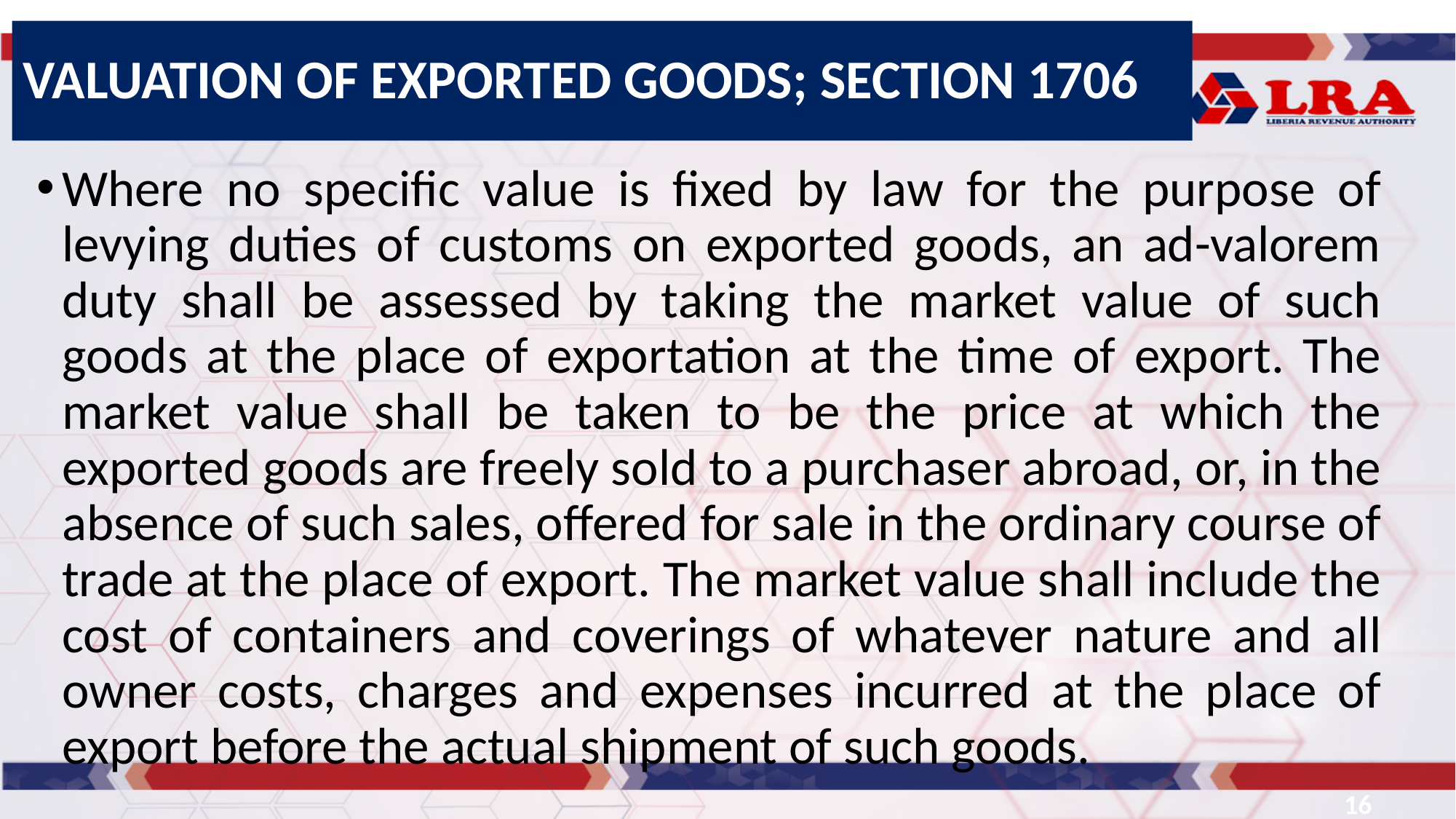

VALUATION OF EXPORTED GOODS; SECTION 1706
Where no specific value is fixed by law for the purpose of levying duties of customs on exported goods, an ad-valorem duty shall be assessed by taking the market value of such goods at the place of exportation at the time of export. The market value shall be taken to be the price at which the exported goods are freely sold to a purchaser abroad, or, in the absence of such sales, offered for sale in the ordinary course of trade at the place of export. The market value shall include the cost of containers and coverings of whatever nature and all owner costs, charges and expenses incurred at the place of export before the actual shipment of such goods.

16